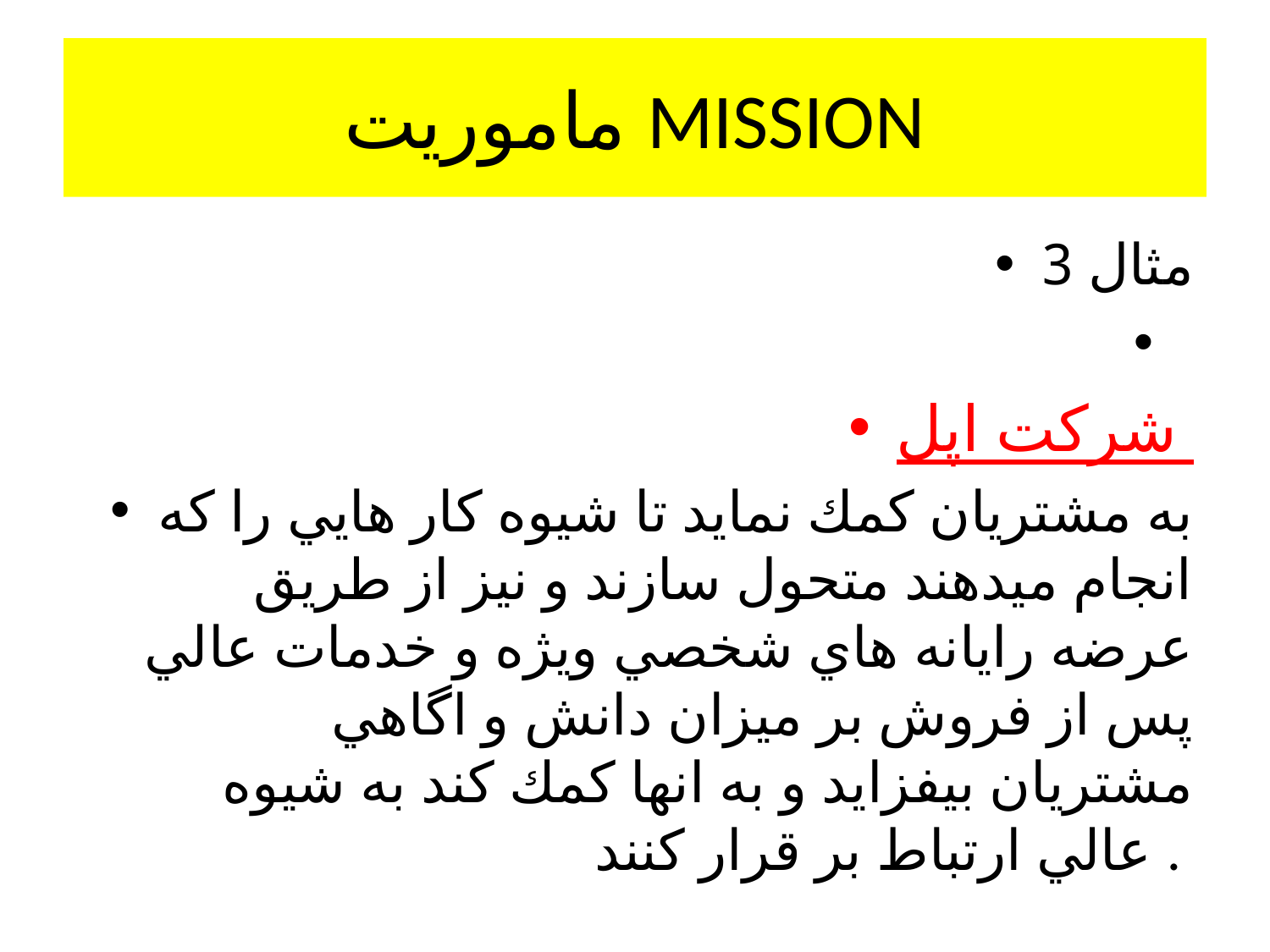

# ماموريت MISSION
مثال 3

شركت اپل
به مشتريان كمك نمايد تا شيوه كار هايي را كه انجام ميدهند متحول سازند و نيز از طريق عرضه رايانه هاي شخصي ويژه و خدمات عالي پس از فروش بر ميزان دانش و اگاهي مشتريان بيفزايد و به انها كمك كند به شيوه عالي ارتباط بر قرار كنند .